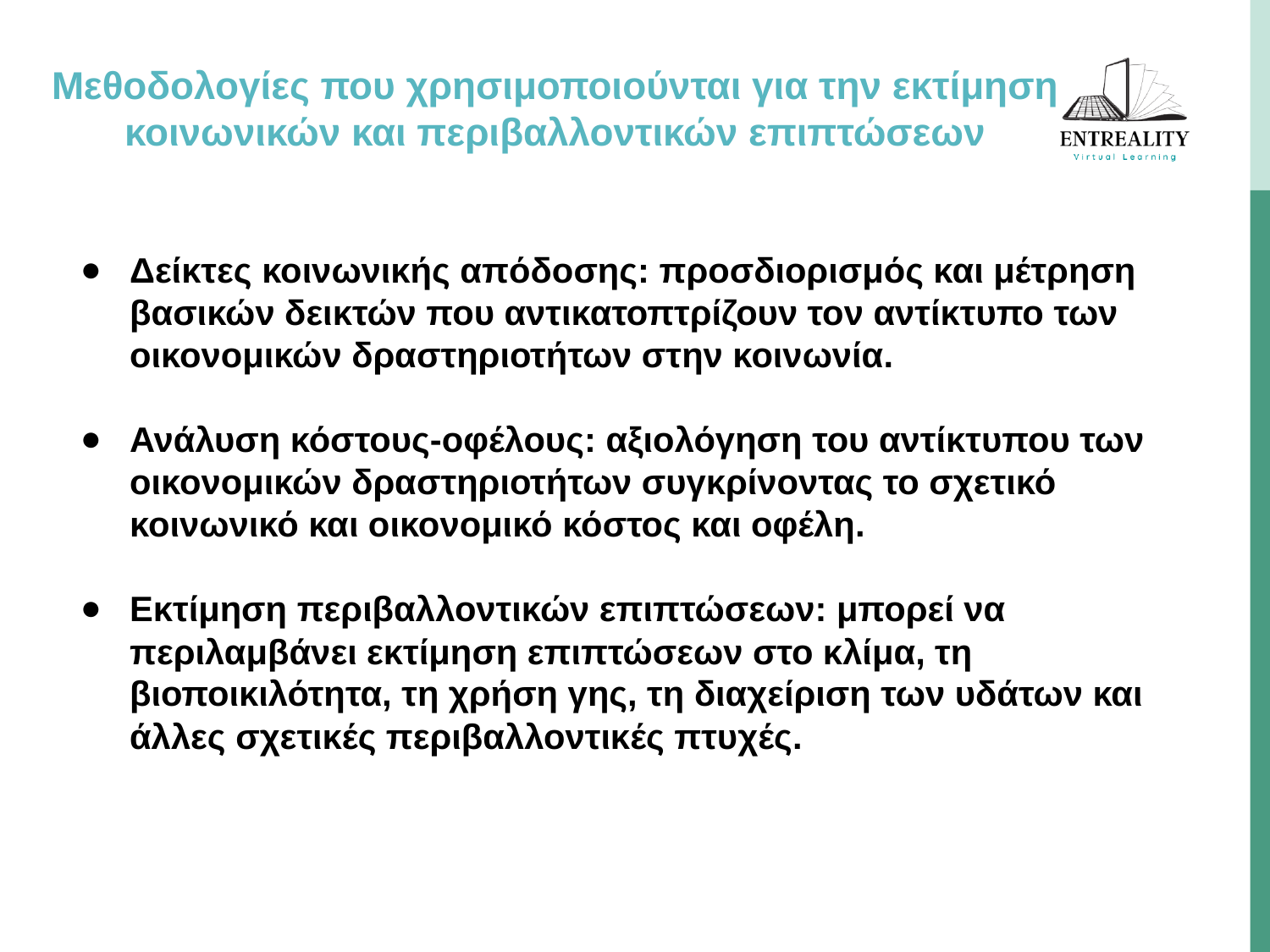

Μεθοδολογίες που χρησιμοποιούνται για την εκτίμηση κοινωνικών και περιβαλλοντικών επιπτώσεων
Δείκτες κοινωνικής απόδοσης: προσδιορισμός και μέτρηση βασικών δεικτών που αντικατοπτρίζουν τον αντίκτυπο των οικονομικών δραστηριοτήτων στην κοινωνία.
Ανάλυση κόστους-οφέλους: αξιολόγηση του αντίκτυπου των οικονομικών δραστηριοτήτων συγκρίνοντας το σχετικό κοινωνικό και οικονομικό κόστος και οφέλη.
Εκτίμηση περιβαλλοντικών επιπτώσεων: μπορεί να περιλαμβάνει εκτίμηση επιπτώσεων στο κλίμα, τη βιοποικιλότητα, τη χρήση γης, τη διαχείριση των υδάτων και άλλες σχετικές περιβαλλοντικές πτυχές.